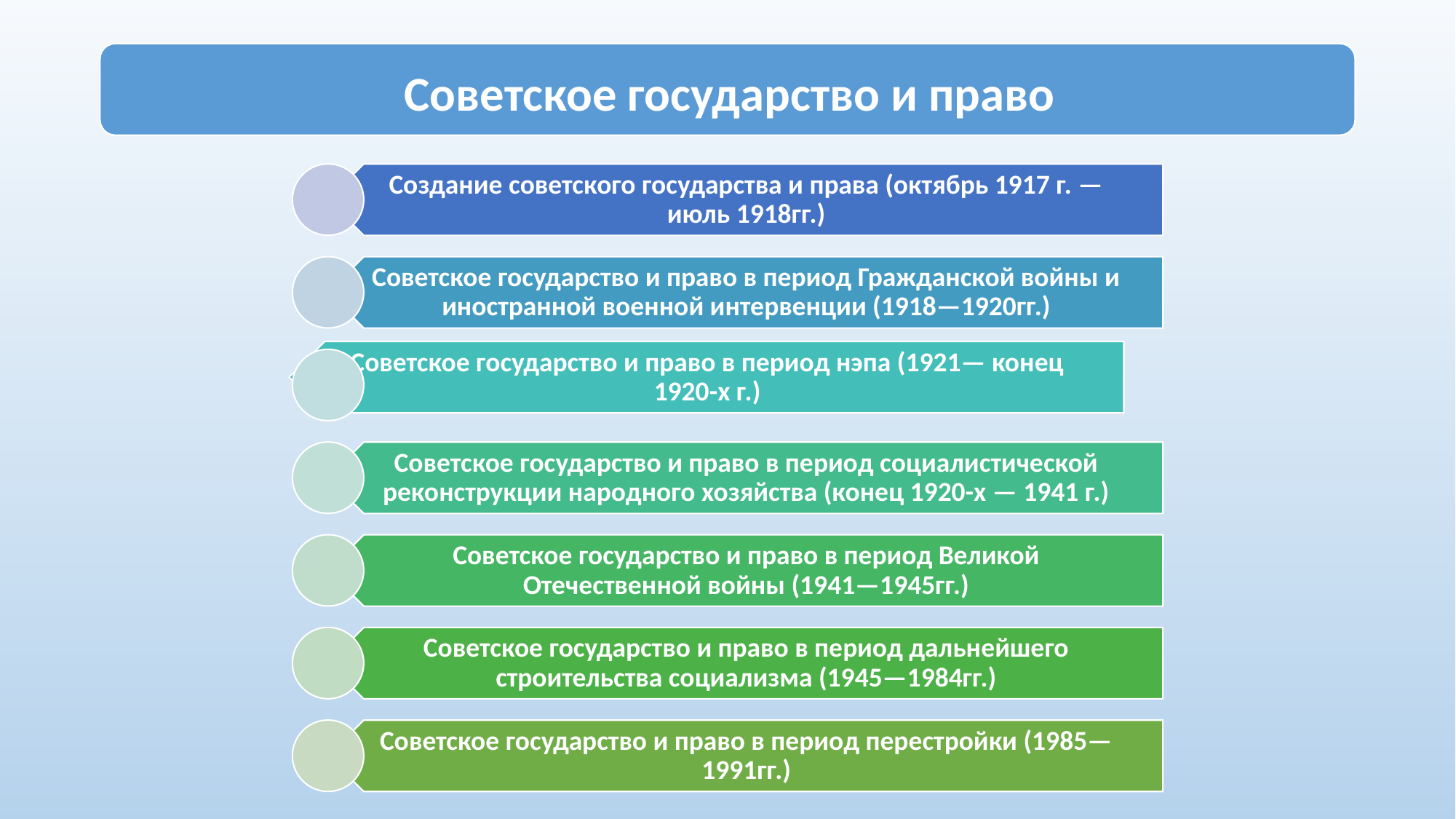

Советское государство и право
Создание советского государства и права (октябрь 1917 г. — июль 1918гг.)
Советское государство и право в период Гражданской войны и иностранной военной интервенции (1918—1920гг.)
Советское государство и право в период нэпа (1921— конец 1920-х г.)
Советское государство и право в период социалистической реконструкции народного хозяйства (конец 1920-х — 1941 г.)
Советское государство и право в период Великой Отечественной войны (1941—1945гг.)
Советское государство и право в период дальнейшего строительства социализма (1945—1984гг.)
Советское государство и право в период перестройки (1985—1991гг.)